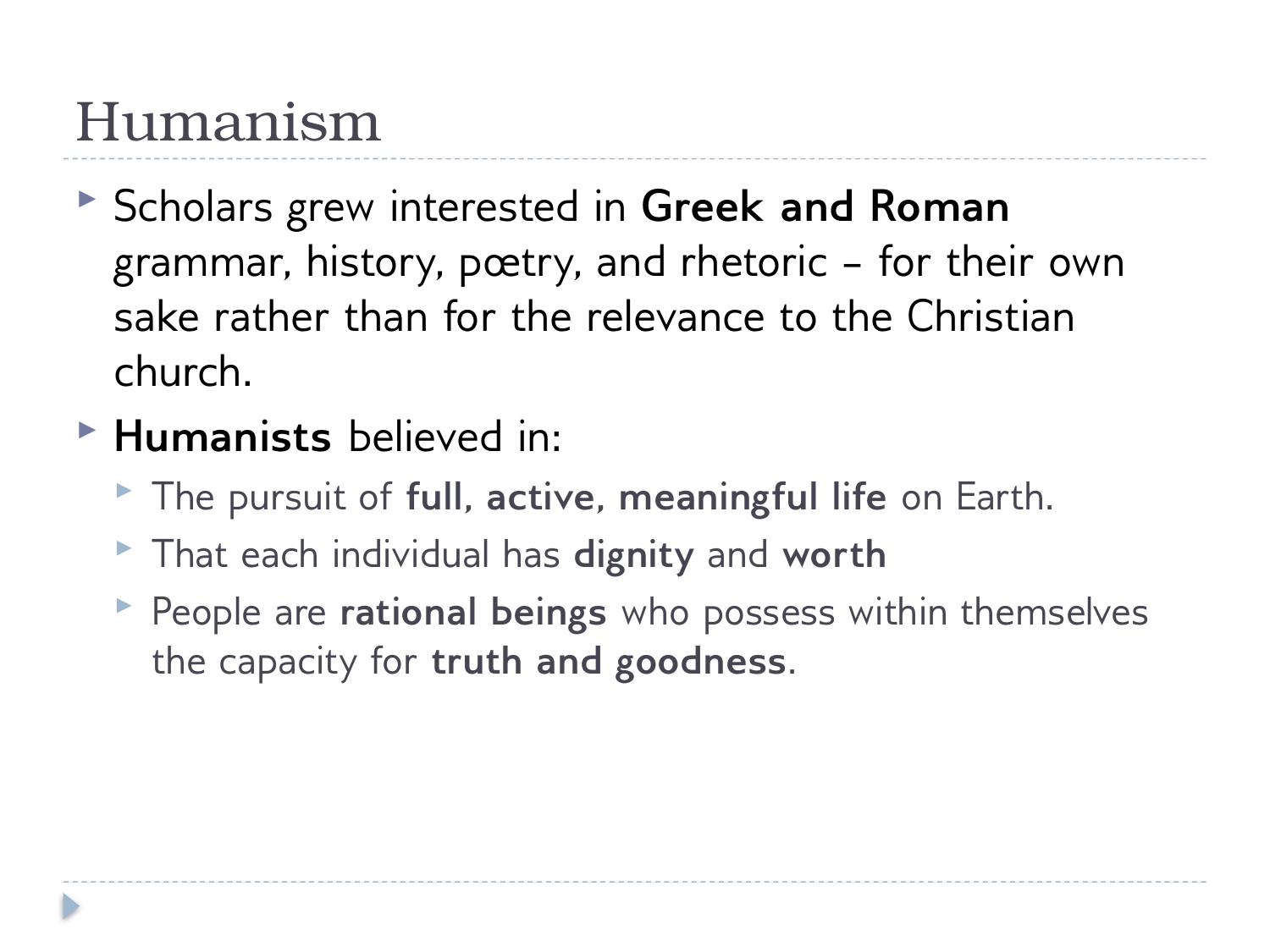

# Humanism
Scholars grew interested in Greek and Roman grammar, history, poetry, and rhetoric – for their own sake rather than for the relevance to the Christian church.
Humanists believed in:
The pursuit of full, active, meaningful life on Earth.
That each individual has dignity and worth
People are rational beings who possess within themselves the capacity for truth and goodness.